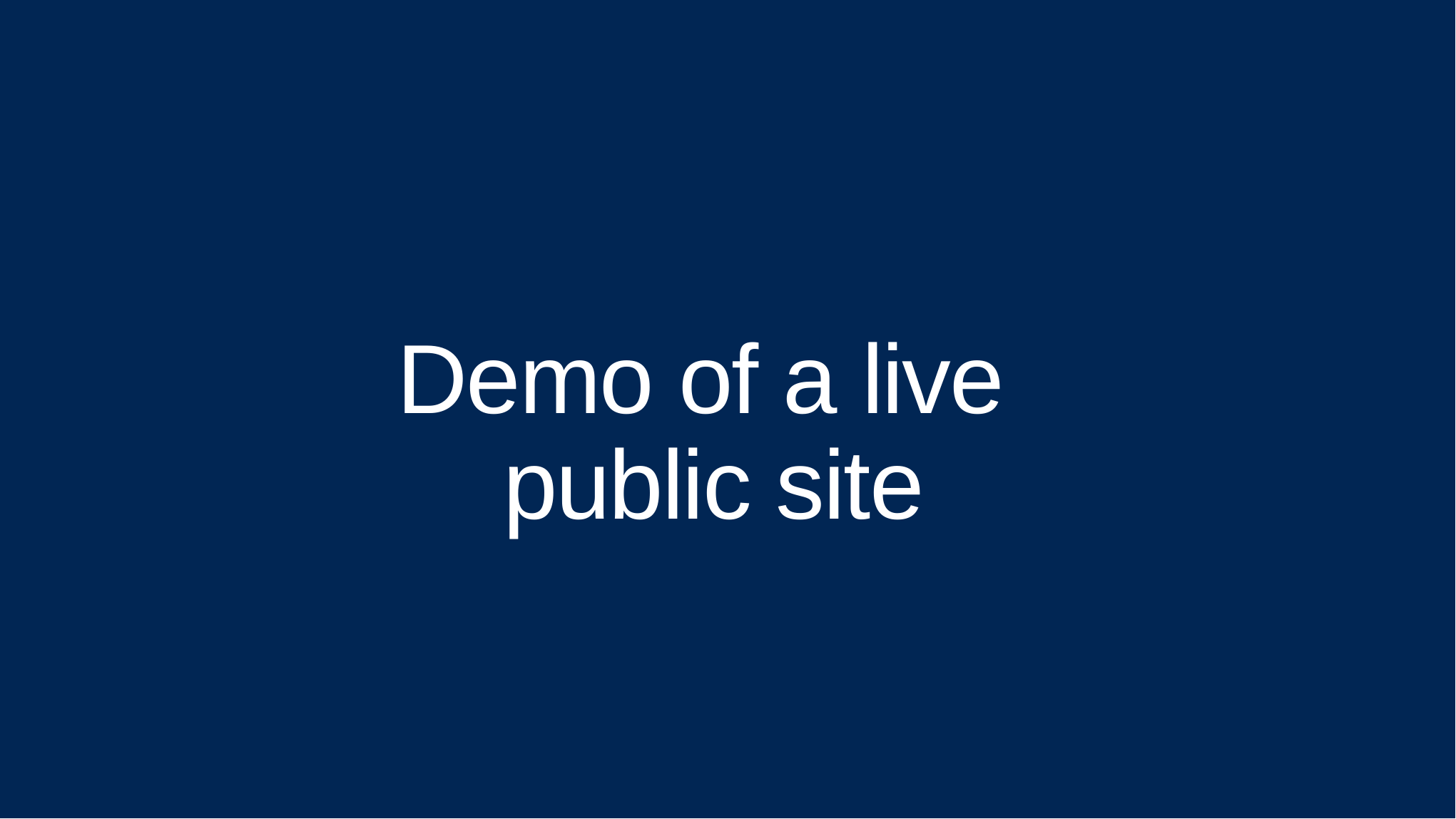

# Demo of a live public site